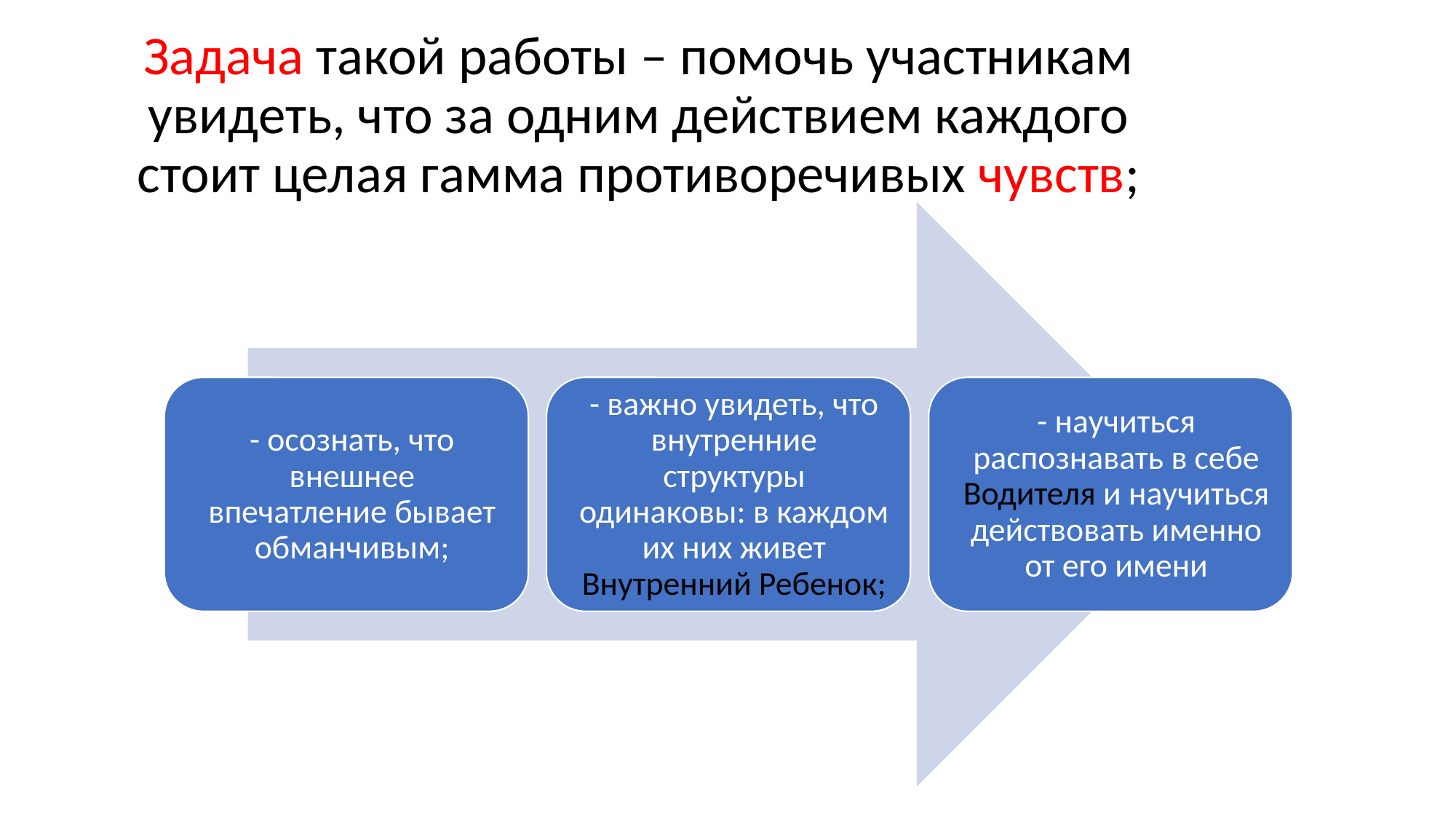

# Задача такой работы – помочь участникам увидеть, что за одним действием каждого стоит целая гамма противоречивых чувств;
- осознать, что внешнее впечатление бывает обманчивым;
- важно увидеть, что внутренние структуры одинаковы: в каждом их них живет Внутренний Ребенок;
- научиться распознавать в себе Водителя и научиться действовать именно от его имени